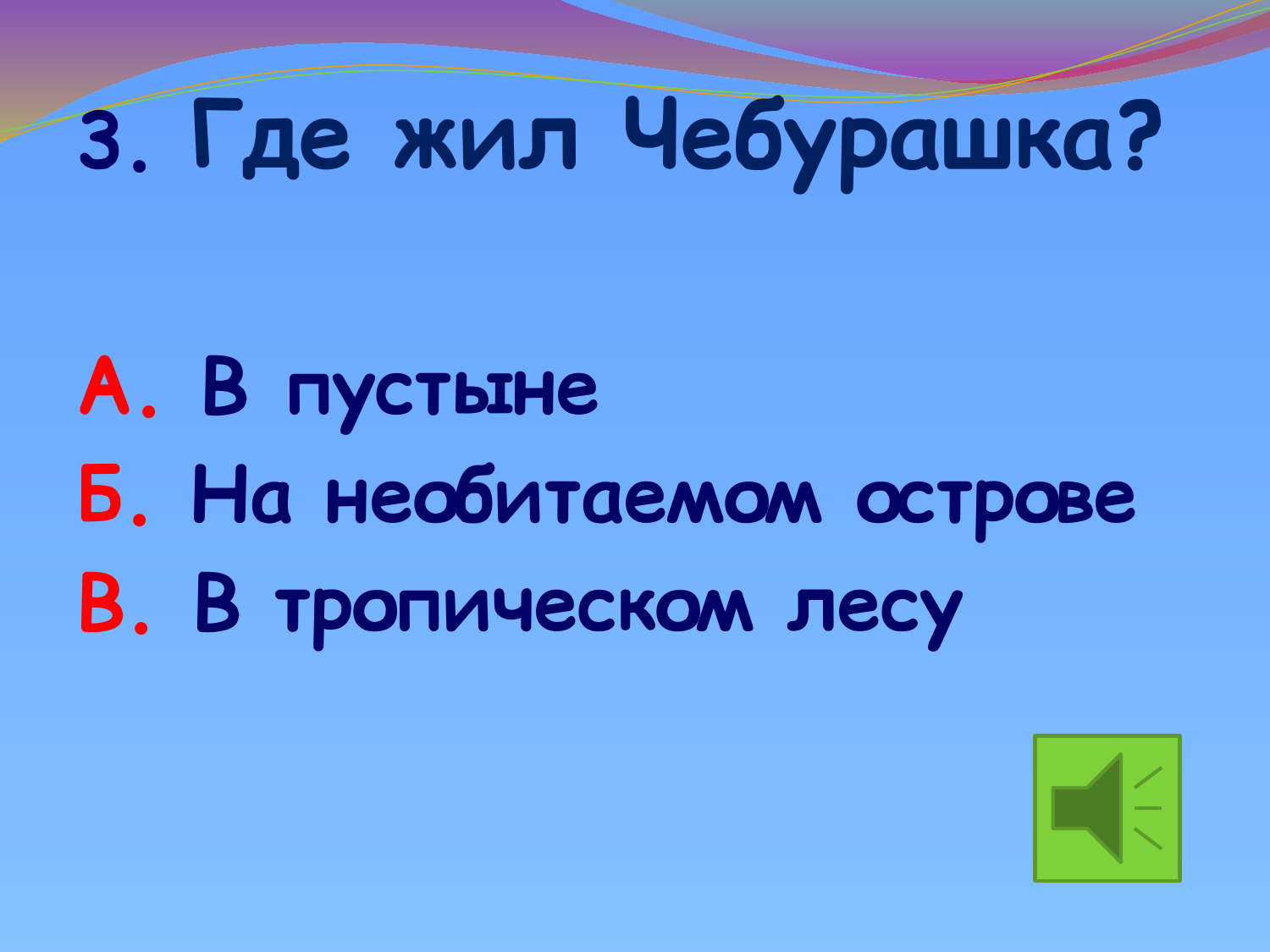

3. Где жил Чебурашка?

А. В пустыне
Б. На необитаемом острове
В. В тропическом лесу